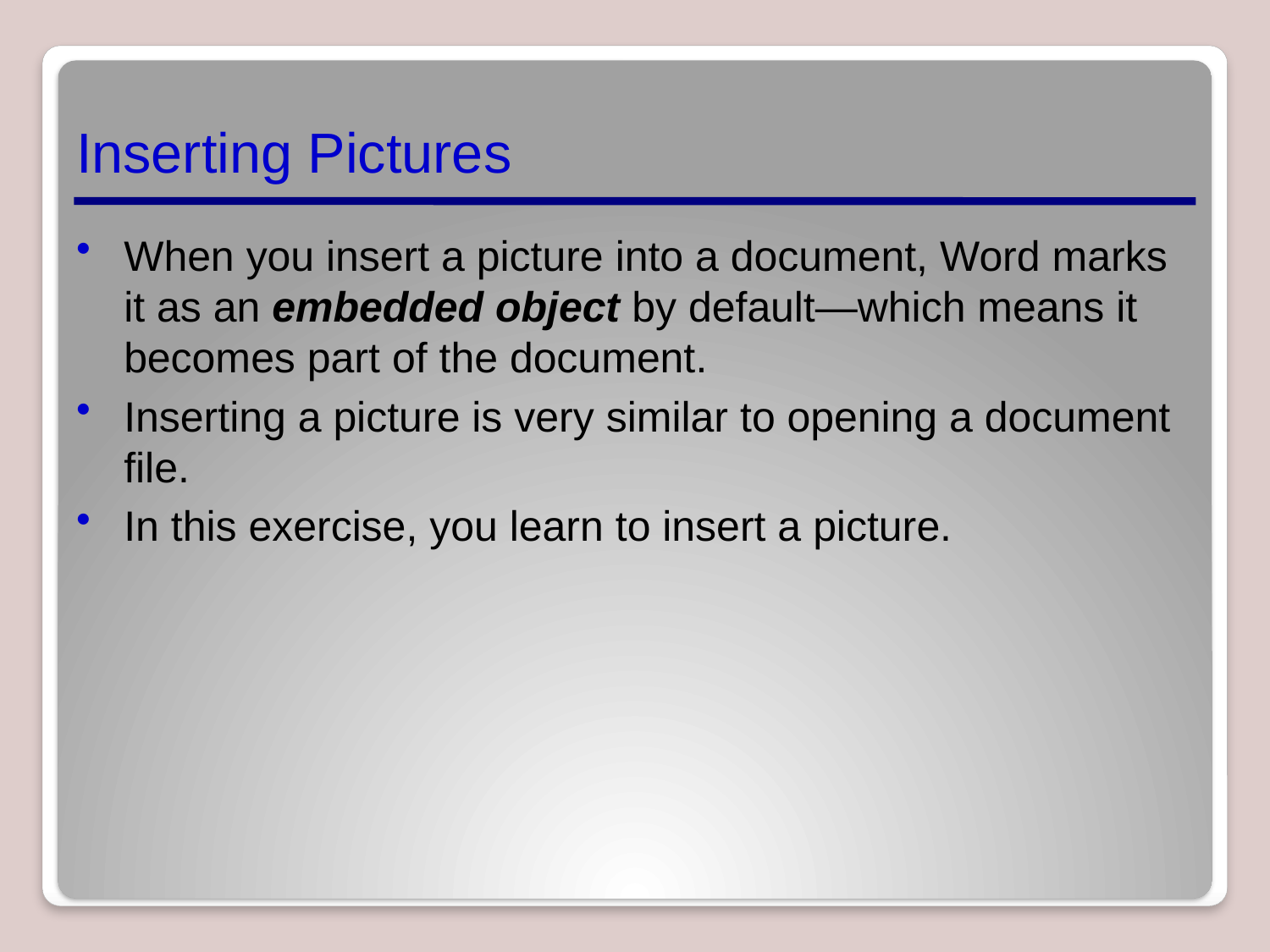

# Inserting Pictures
When you insert a picture into a document, Word marks it as an embedded object by default—which means it becomes part of the document.
Inserting a picture is very similar to opening a document file.
In this exercise, you learn to insert a picture.